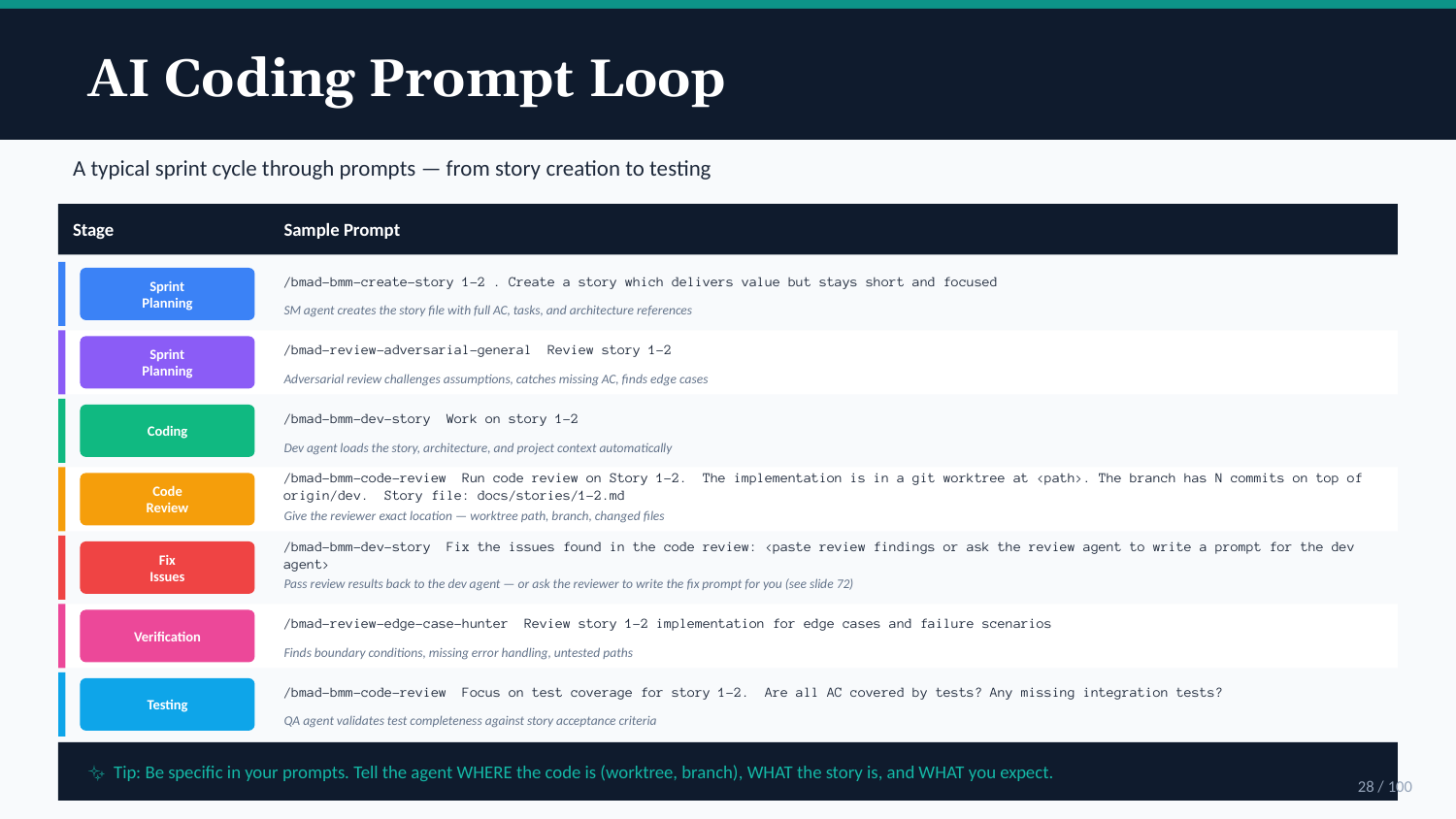

AI Coding Prompt Loop
A typical sprint cycle through prompts — from story creation to testing

Stage
Sample Prompt

/bmad-bmm-create-story 1-2 . Create a story which delivers value but stays short and focused

Sprint
Planning
SM agent creates the story file with full AC, tasks, and architecture references

/bmad-review-adversarial-general  Review story 1-2

Sprint
Planning
Adversarial review challenges assumptions, catches missing AC, finds edge cases

/bmad-bmm-dev-story  Work on story 1-2

Coding
Dev agent loads the story, architecture, and project context automatically

/bmad-bmm-code-review  Run code review on Story 1-2.  The implementation is in a git worktree at <path>. The branch has N commits on top of origin/dev.  Story file: docs/stories/1-2.md

Code
Review
Give the reviewer exact location — worktree path, branch, changed files

/bmad-bmm-dev-story  Fix the issues found in the code review: <paste review findings or ask the review agent to write a prompt for the dev agent>

Fix
Issues
Pass review results back to the dev agent — or ask the reviewer to write the fix prompt for you (see slide 72)

/bmad-review-edge-case-hunter  Review story 1-2 implementation for edge cases and failure scenarios

Verification
Finds boundary conditions, missing error handling, untested paths

/bmad-bmm-code-review  Focus on test coverage for story 1-2.  Are all AC covered by tests? Any missing integration tests?

Testing
QA agent validates test completeness against story acceptance criteria

✨  Tip: Be specific in your prompts. Tell the agent WHERE the code is (worktree, branch), WHAT the story is, and WHAT you expect.
28 / 100